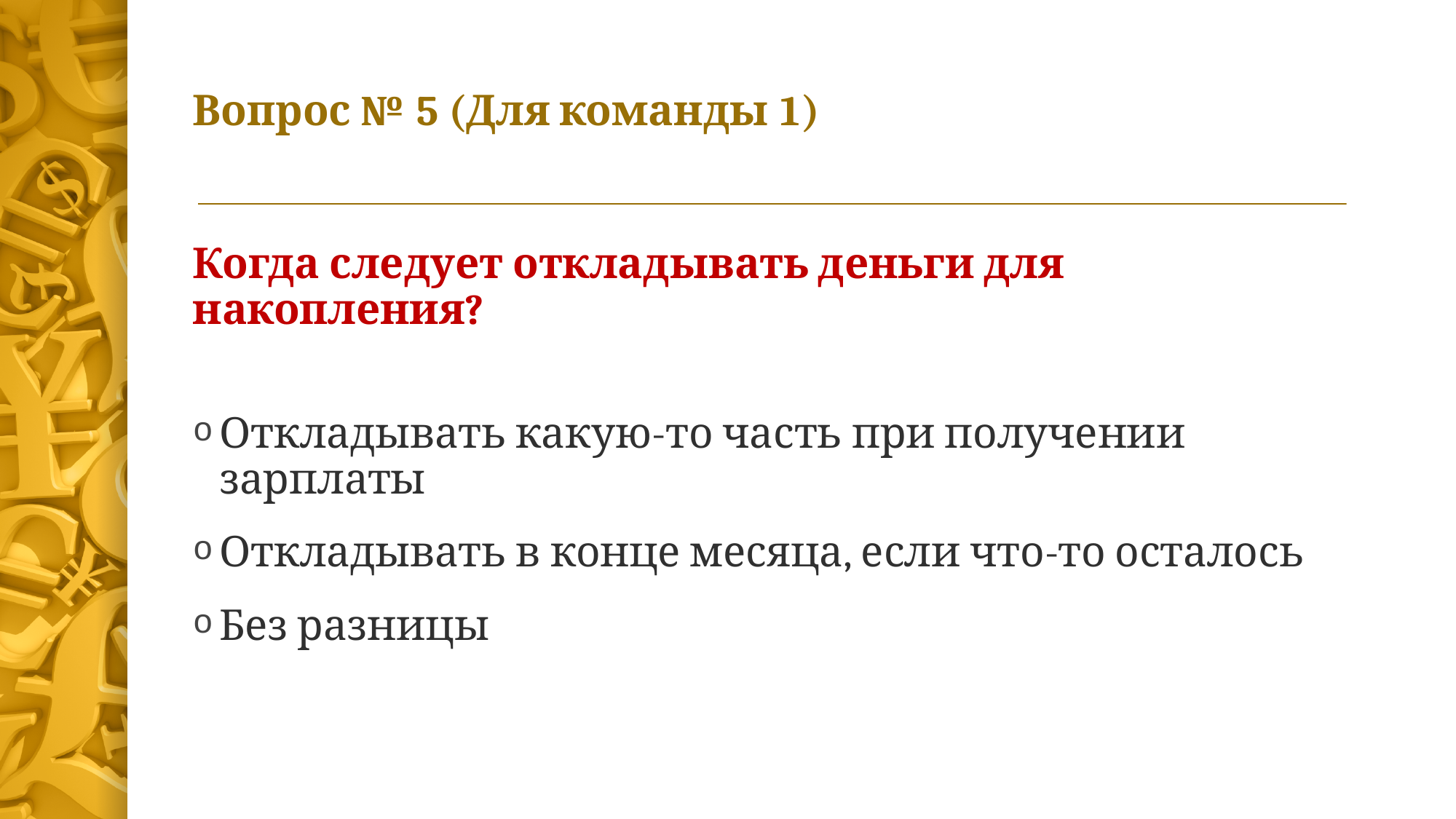

# Вопрос № 5 (Для команды 1)
Когда следует откладывать деньги для накопления?
Откладывать какую-то часть при получении зарплаты
Откладывать в конце месяца, если что-то осталось
Без разницы